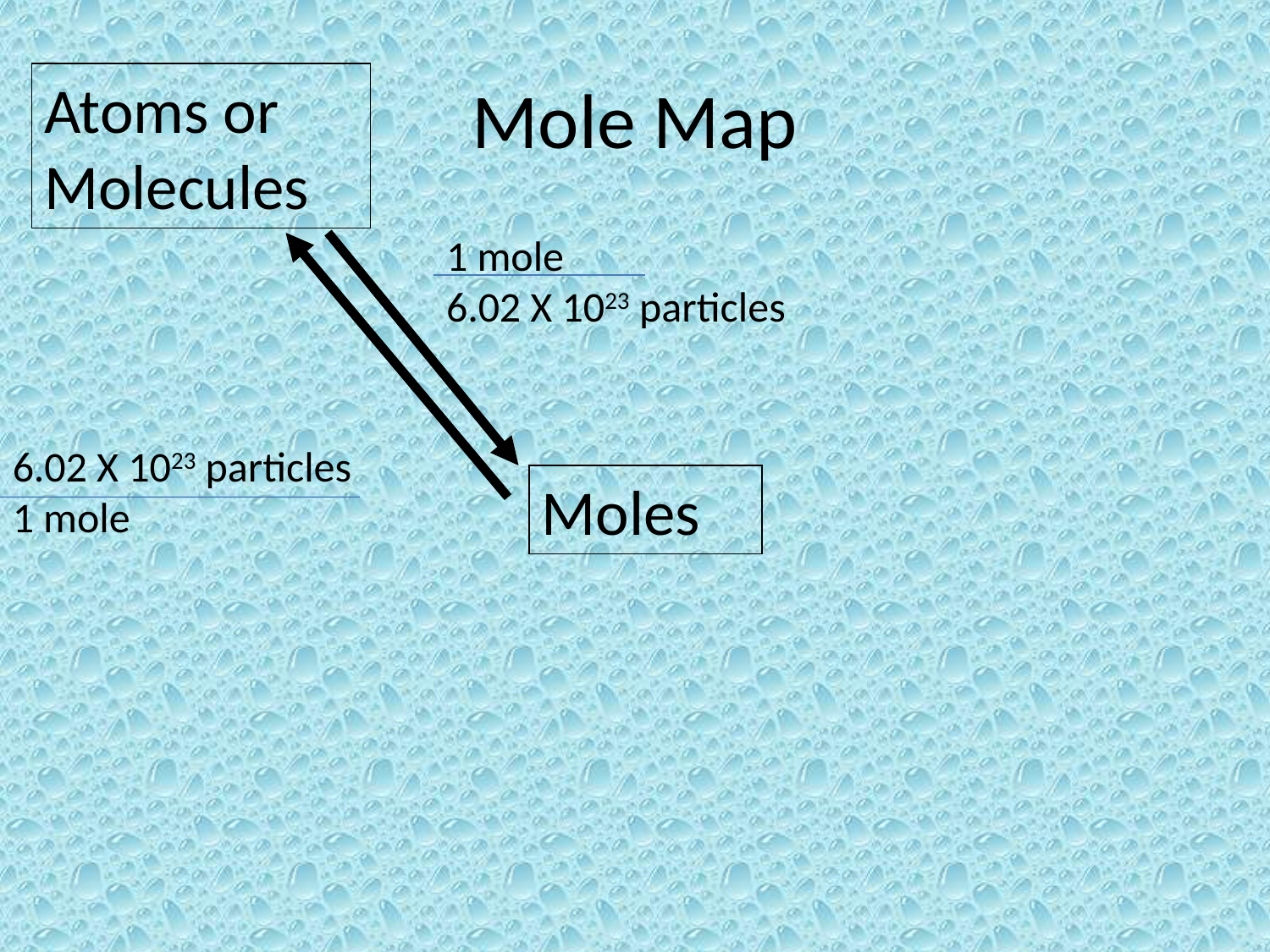

# Mole Map
Atoms or Molecules
1 mole
6.02 X 1023 particles

6.02 X 1023 particles
1 mole

Moles